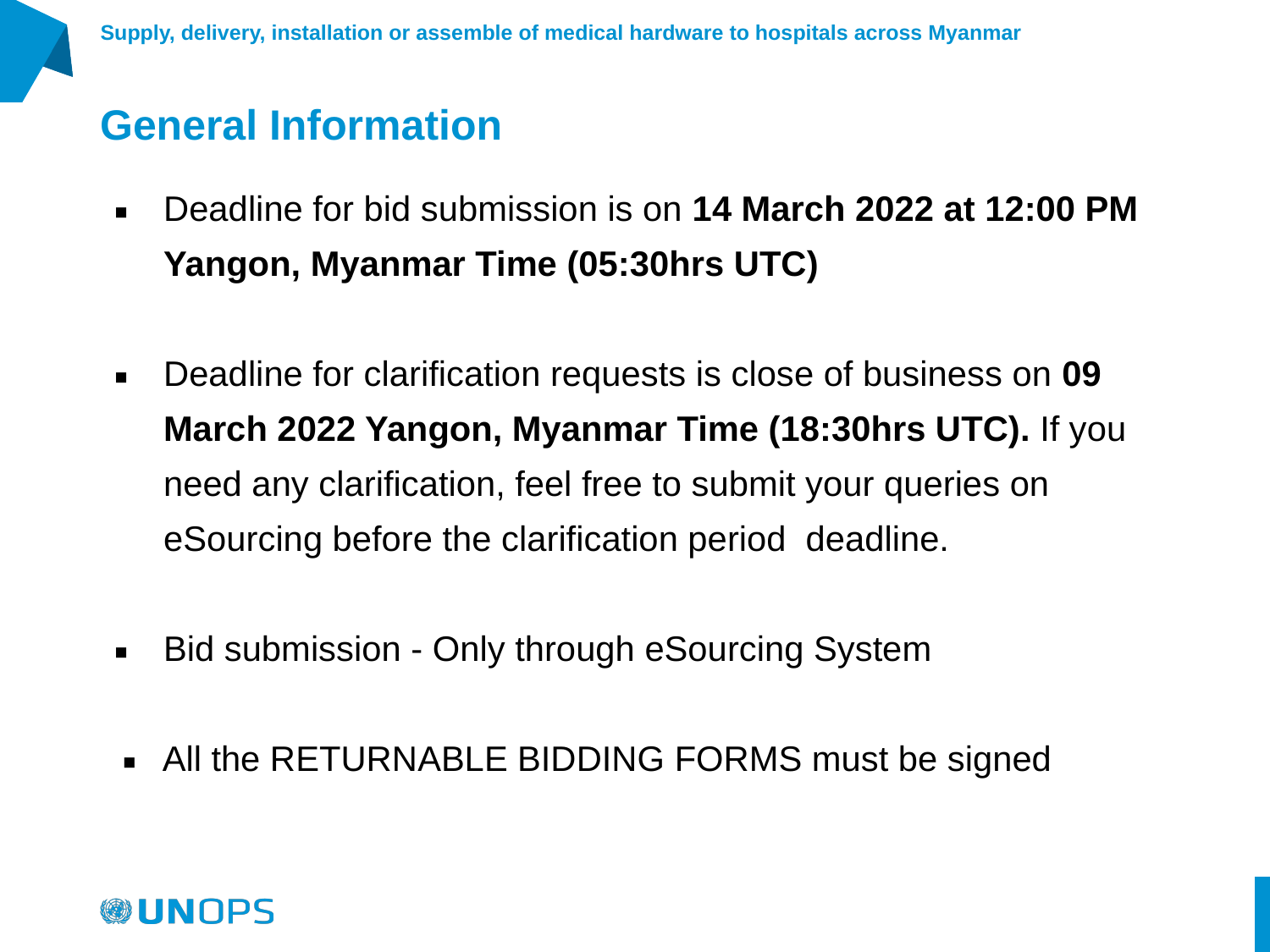

Supply, delivery, installation or assemble of medical hardware to hospitals across Myanmar
# General Information
Deadline for bid submission is on 14 March 2022 at 12:00 PM Yangon, Myanmar Time (05:30hrs UTC)

Deadline for clarification requests is close of business on 09 March 2022 Yangon, Myanmar Time (18:30hrs UTC). If you need any clarification, feel free to submit your queries on eSourcing before the clarification period  deadline.

Bid submission - Only through eSourcing System

All the RETURNABLE BIDDING FORMS must be signed